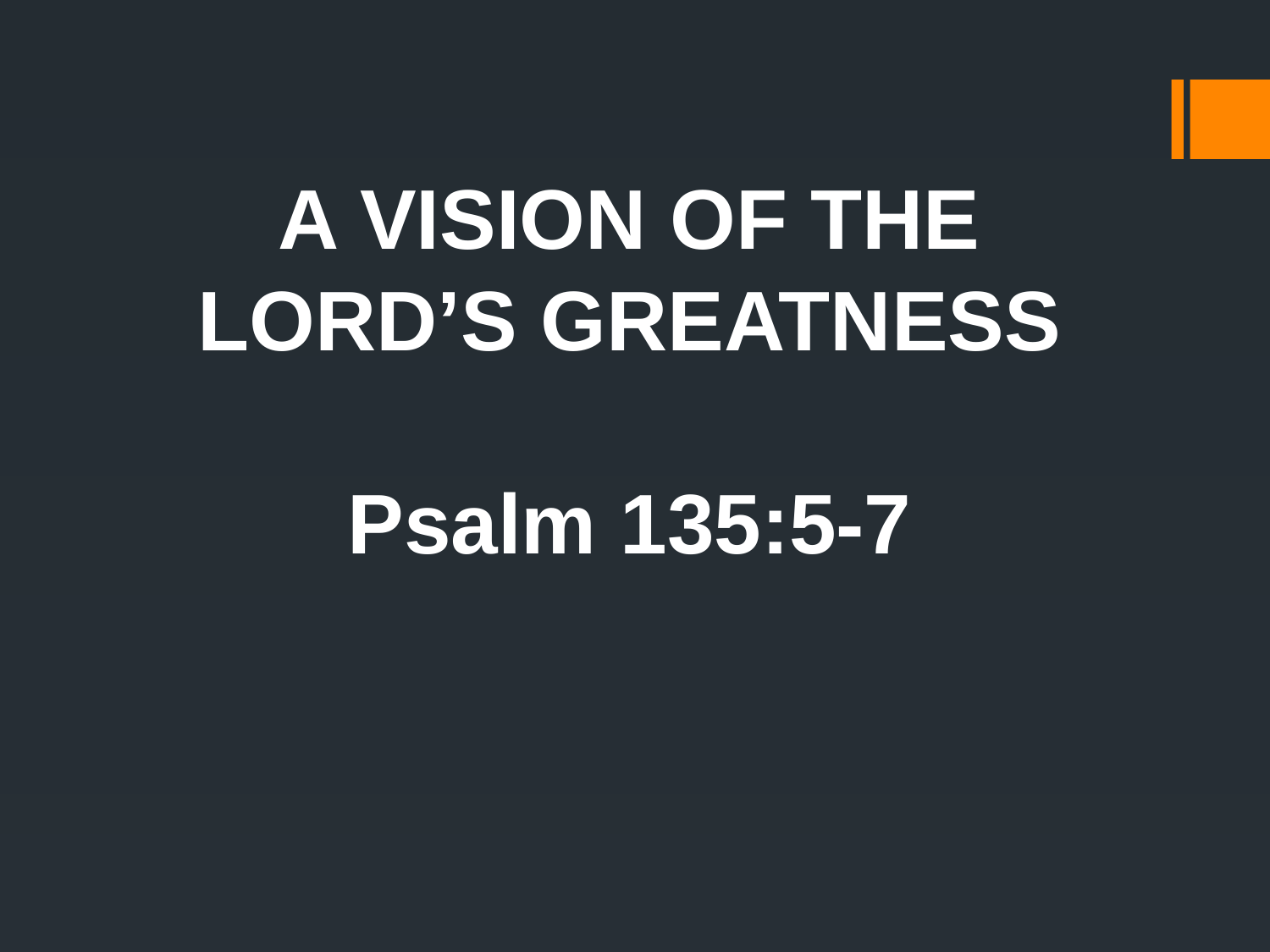

A vision of the lord’s Greatness

Psalm 135:5-7